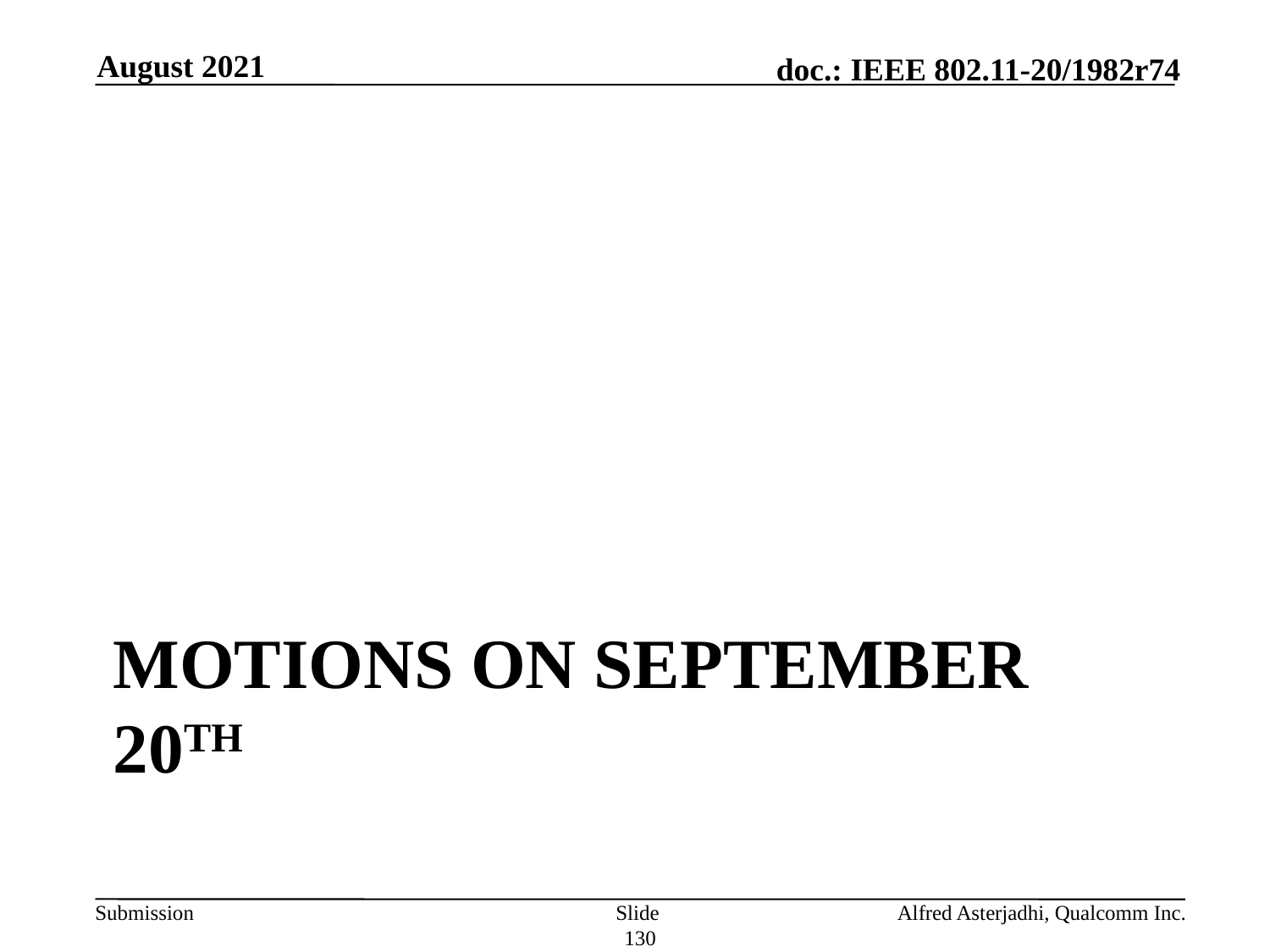

August 2021

# Motions on September 20th
Slide 130
Alfred Asterjadhi, Qualcomm Inc.